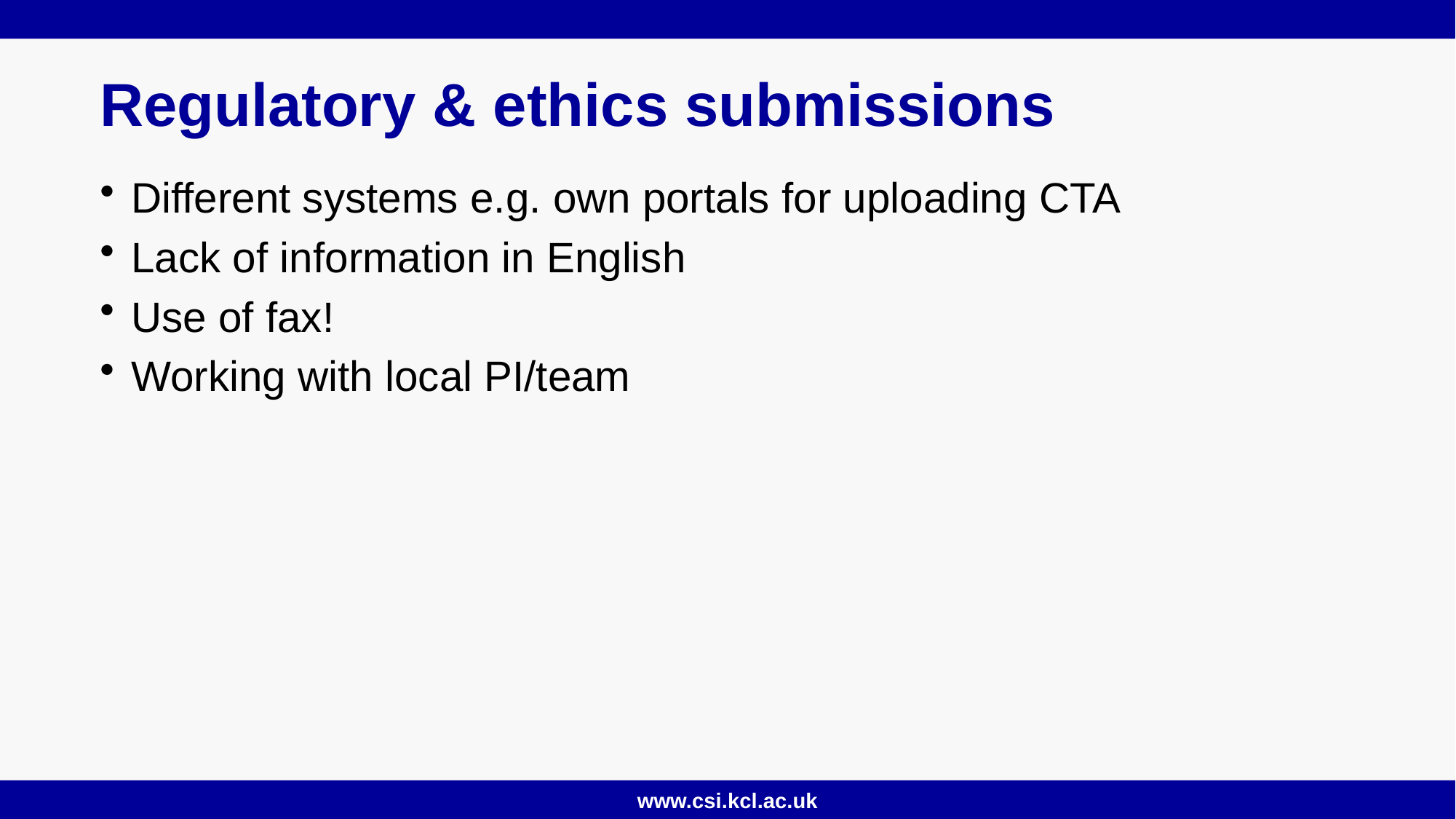

# Regulatory & ethics submissions
Different systems e.g. own portals for uploading CTA
Lack of information in English
Use of fax!
Working with local PI/team